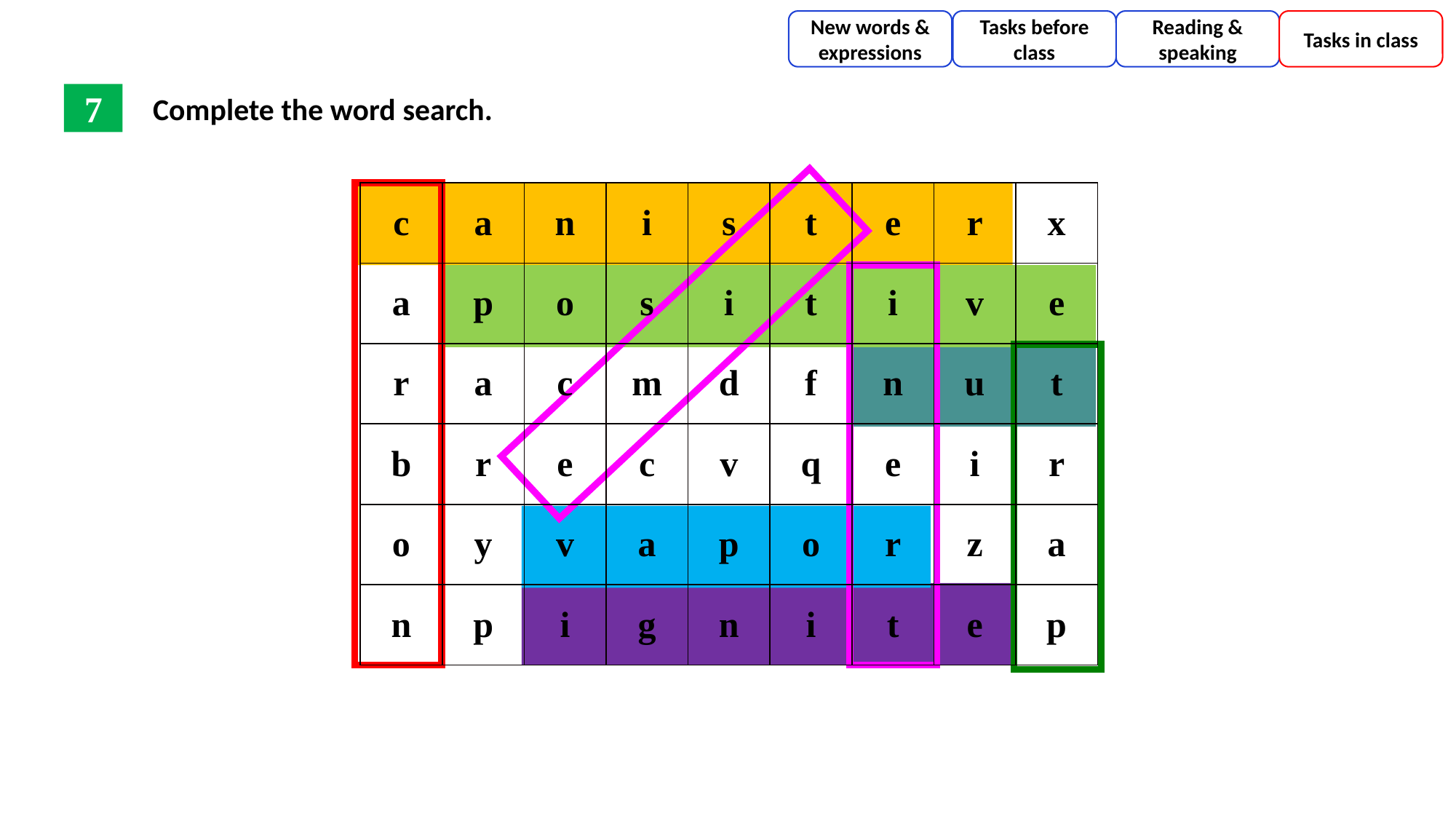

New words & expressions
Tasks before class
Reading & speaking
Tasks in class
Complete the word search.
7

| c | a | n | i | s | t | e | r | x |
| --- | --- | --- | --- | --- | --- | --- | --- | --- |
| a | p | o | s | i | t | i | v | e |
| r | a | c | m | d | f | n | u | t |
| b | r | e | c | v | q | e | i | r |
| o | y | v | a | p | o | r | z | a |
| n | p | i | g | n | i | t | e | p |